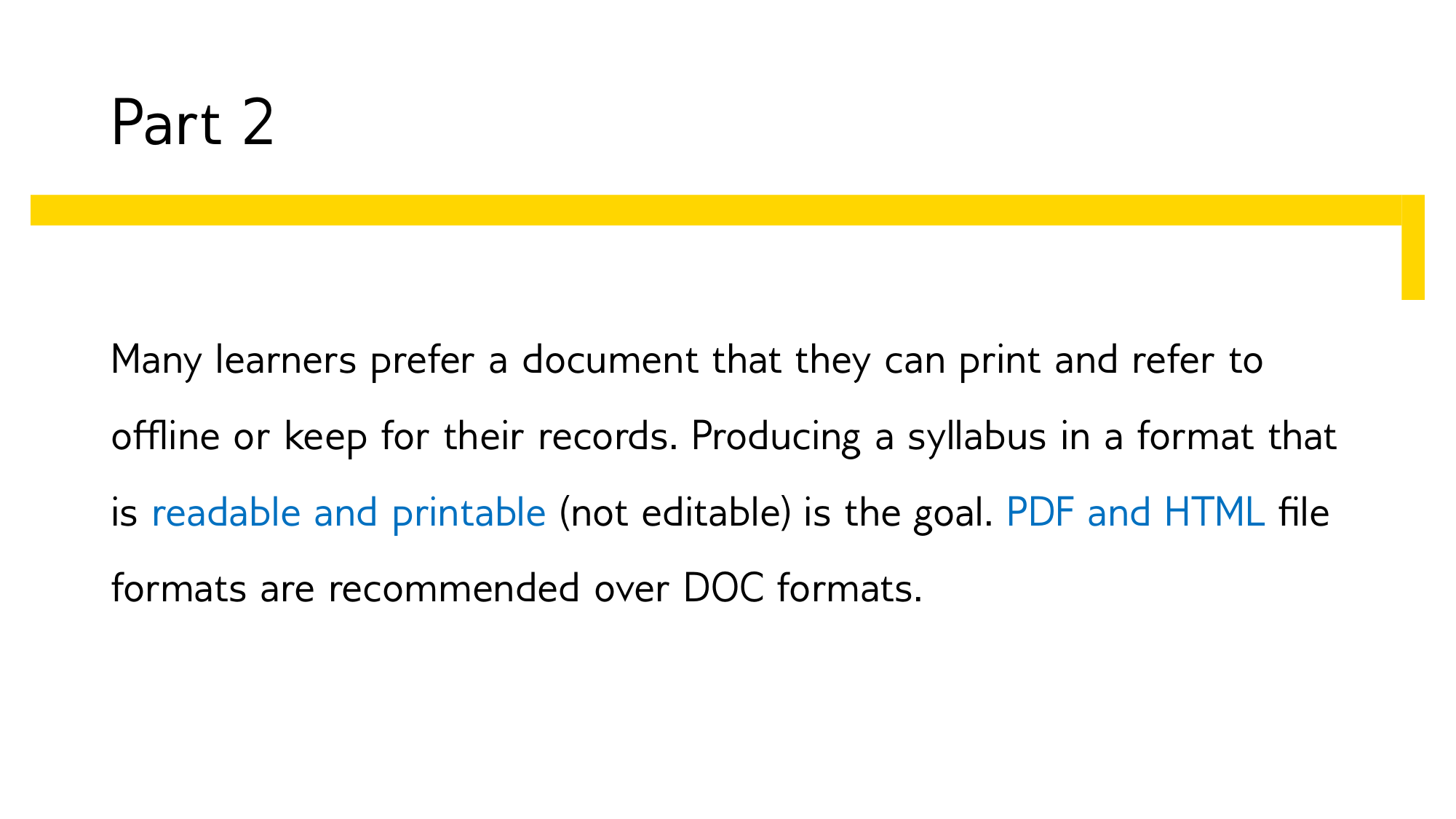

# Part 2

Many learners prefer a document that they can print and refer to offline or keep for their records. Producing a syllabus in a format that is readable and printable (not editable) is the goal. PDF and HTML file formats are recommended over DOC formats.